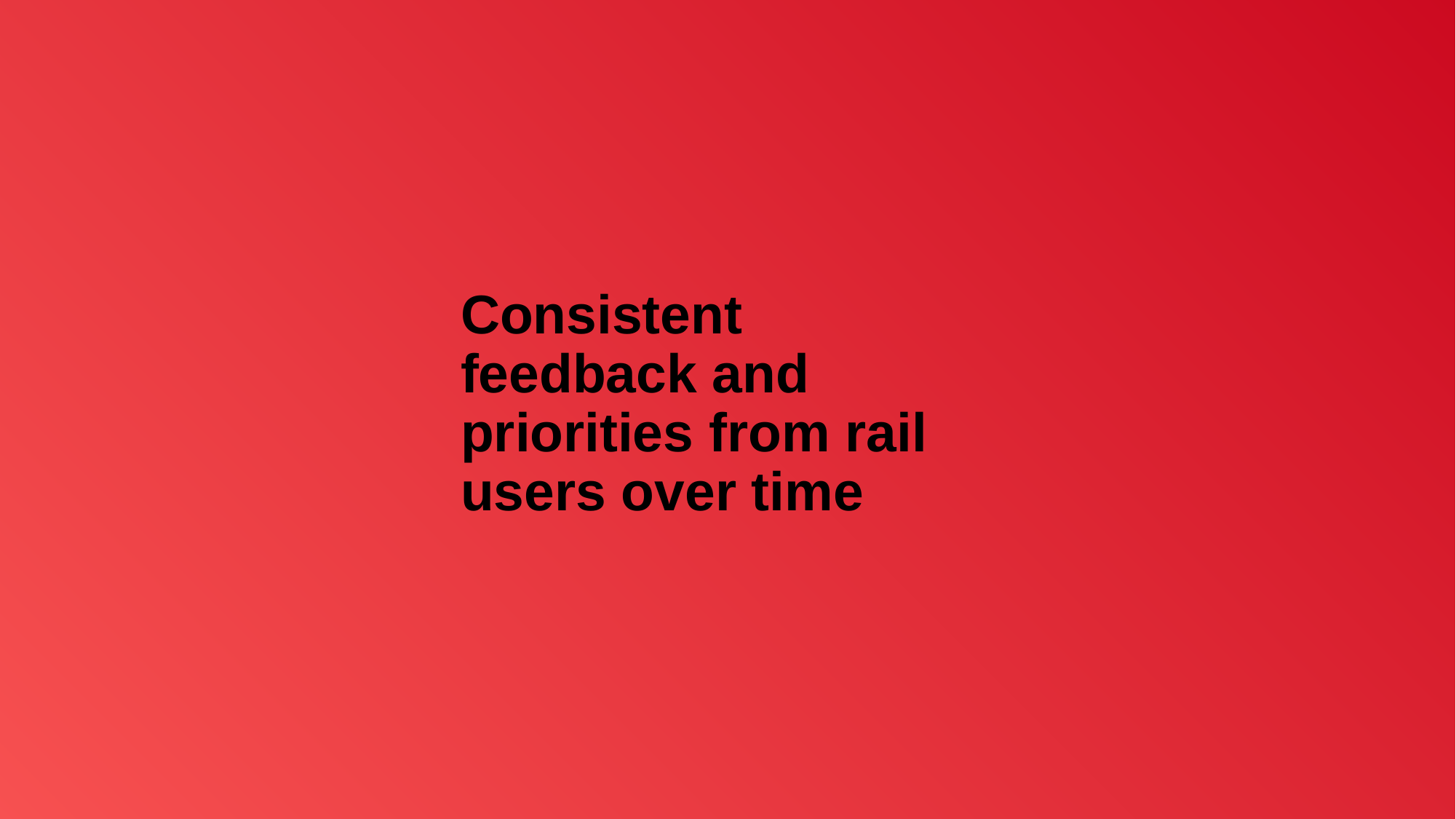

# Consistent feedback and priorities from rail users over time